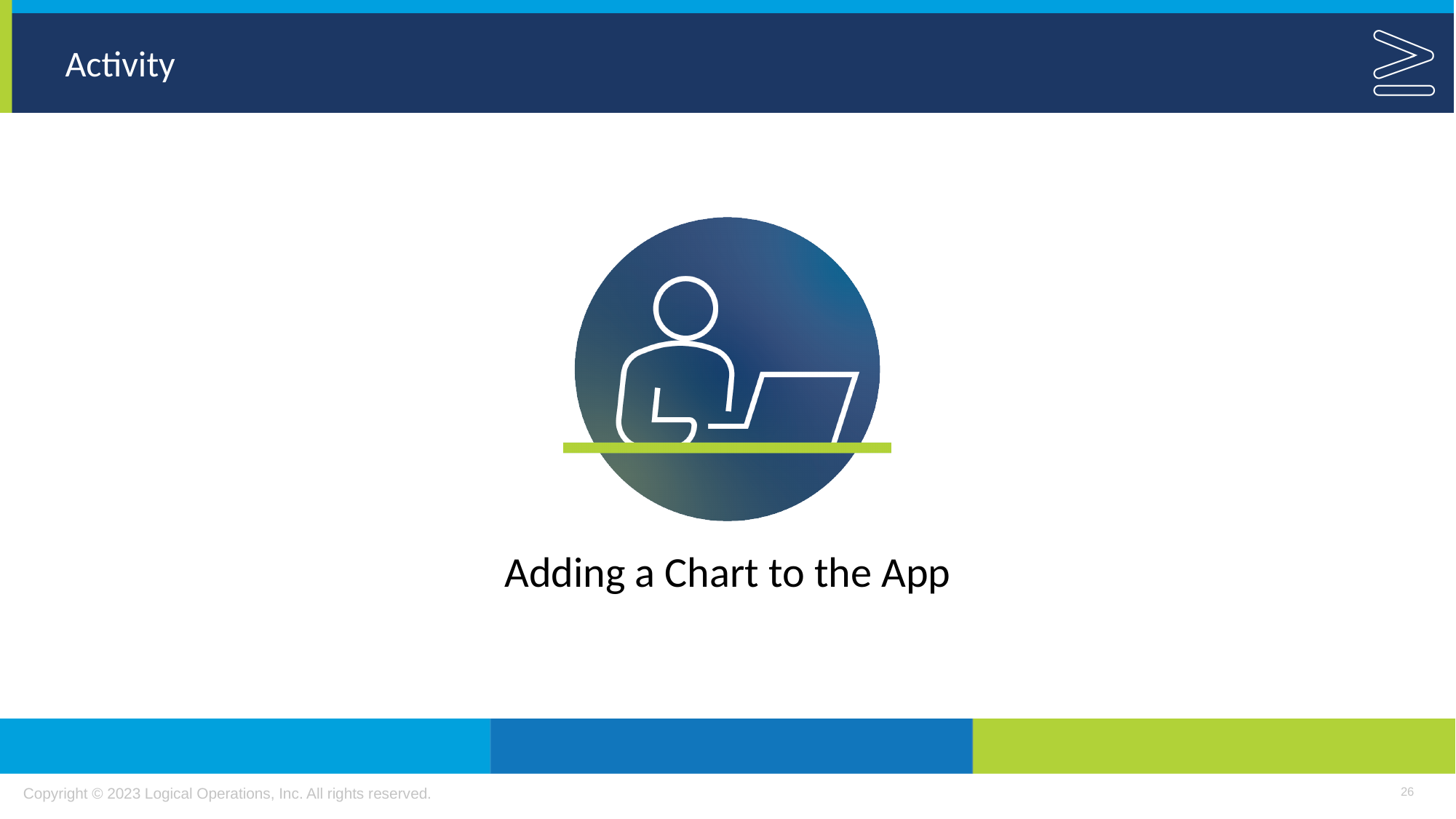

Adding a Chart to the App
26